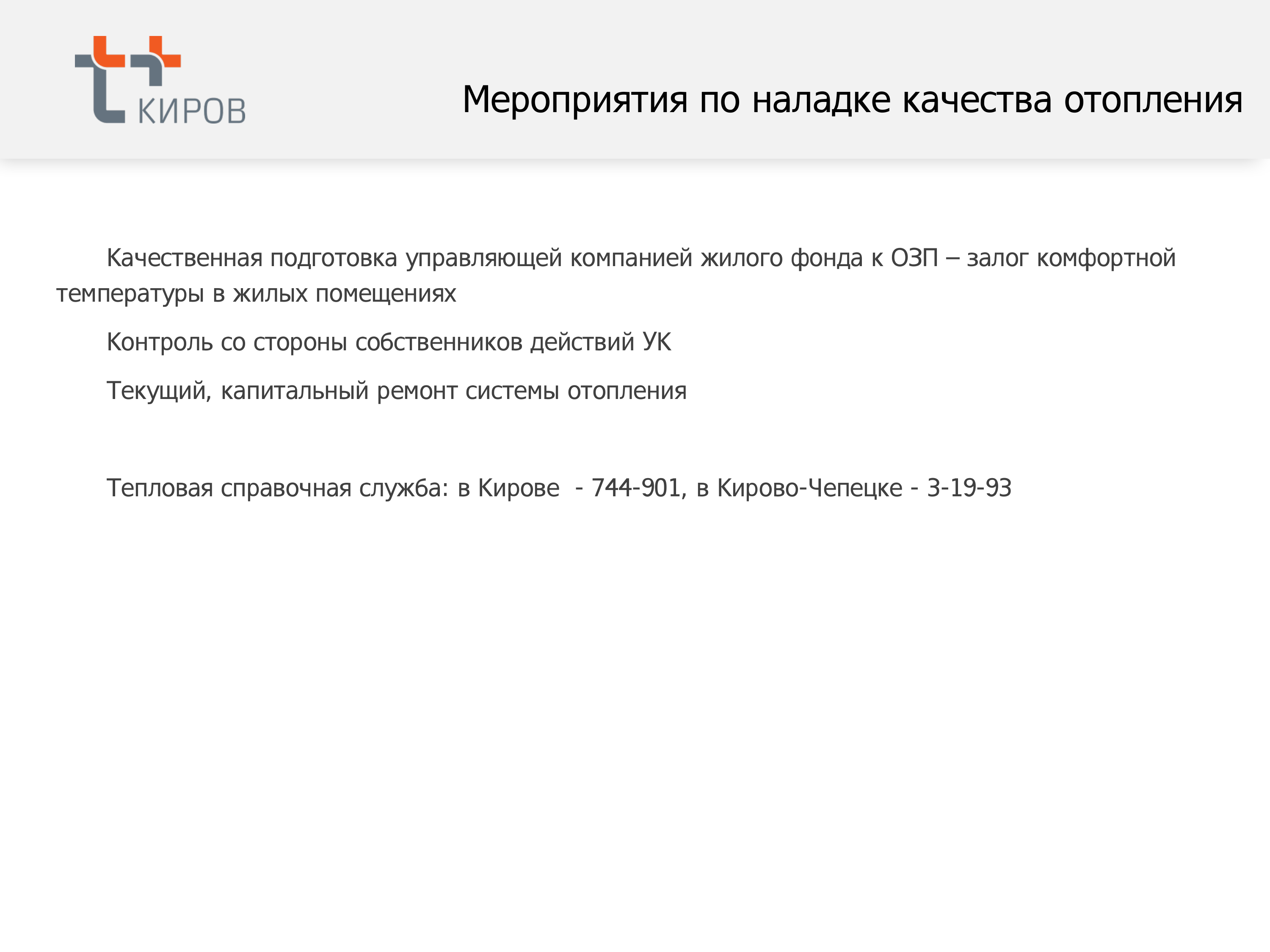

# Мероприятия по наладке качества отопления
Качественная подготовка управляющей компанией жилого фонда к ОЗП – залог комфортной температуры в жилых помещениях
Контроль со стороны собственников действий УК
Текущий, капитальный ремонт системы отопления

Тепловая справочная служба: в Кирове  - 744-901, в Кирово-Чепецке - 3-19-93